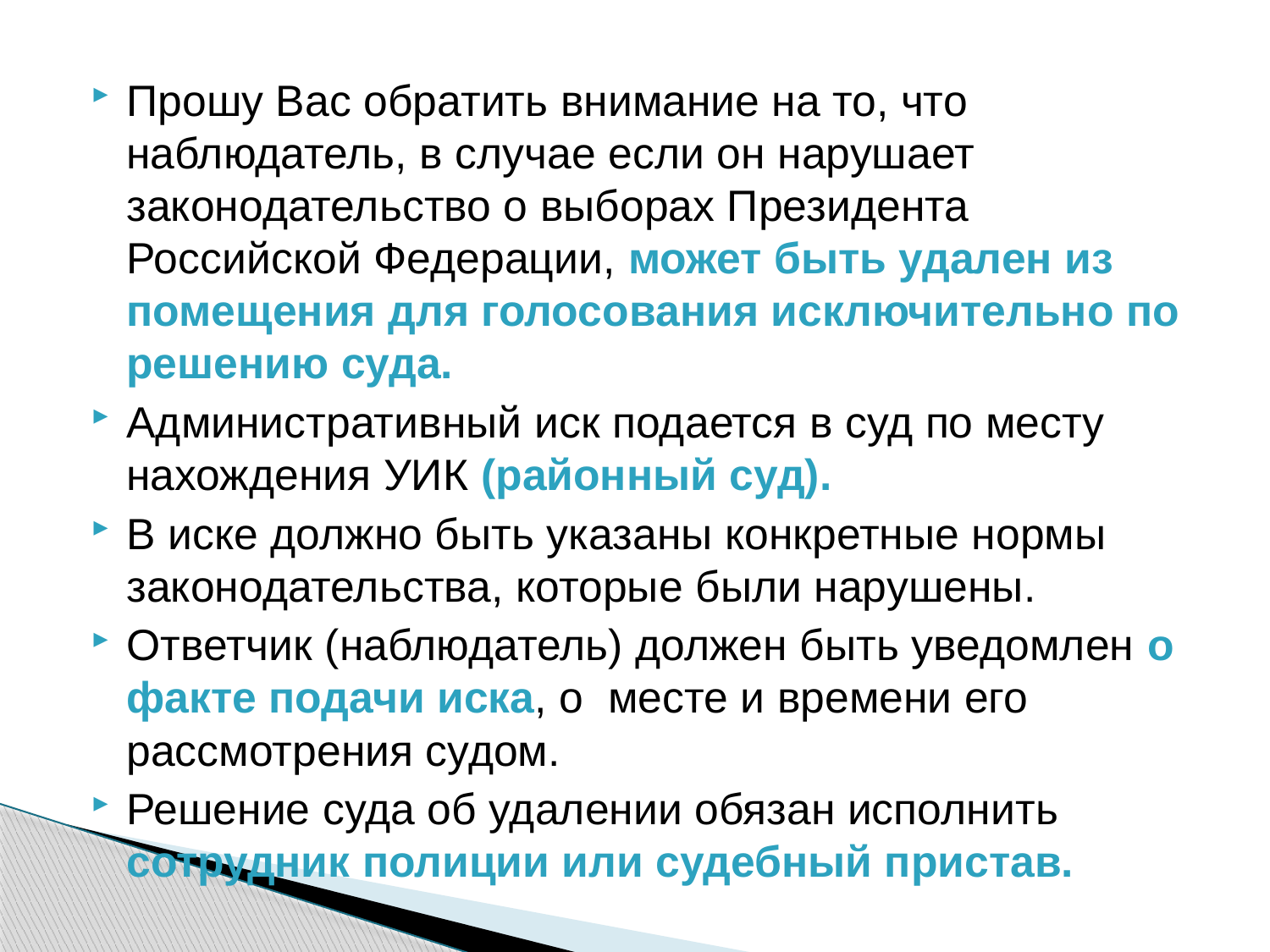

Прошу Вас обратить внимание на то, что наблюдатель, в случае если он нарушает законодательство о выборах Президента Российской Федерации, может быть удален из помещения для голосования исключительно по решению суда.
Административный иск подается в суд по месту нахождения УИК (районный суд).
В иске должно быть указаны конкретные нормы законодательства, которые были нарушены.
Ответчик (наблюдатель) должен быть уведомлен о факте подачи иска, о  месте и времени его рассмотрения судом.
Решение суда об удалении обязан исполнить сотрудник полиции или судебный пристав.